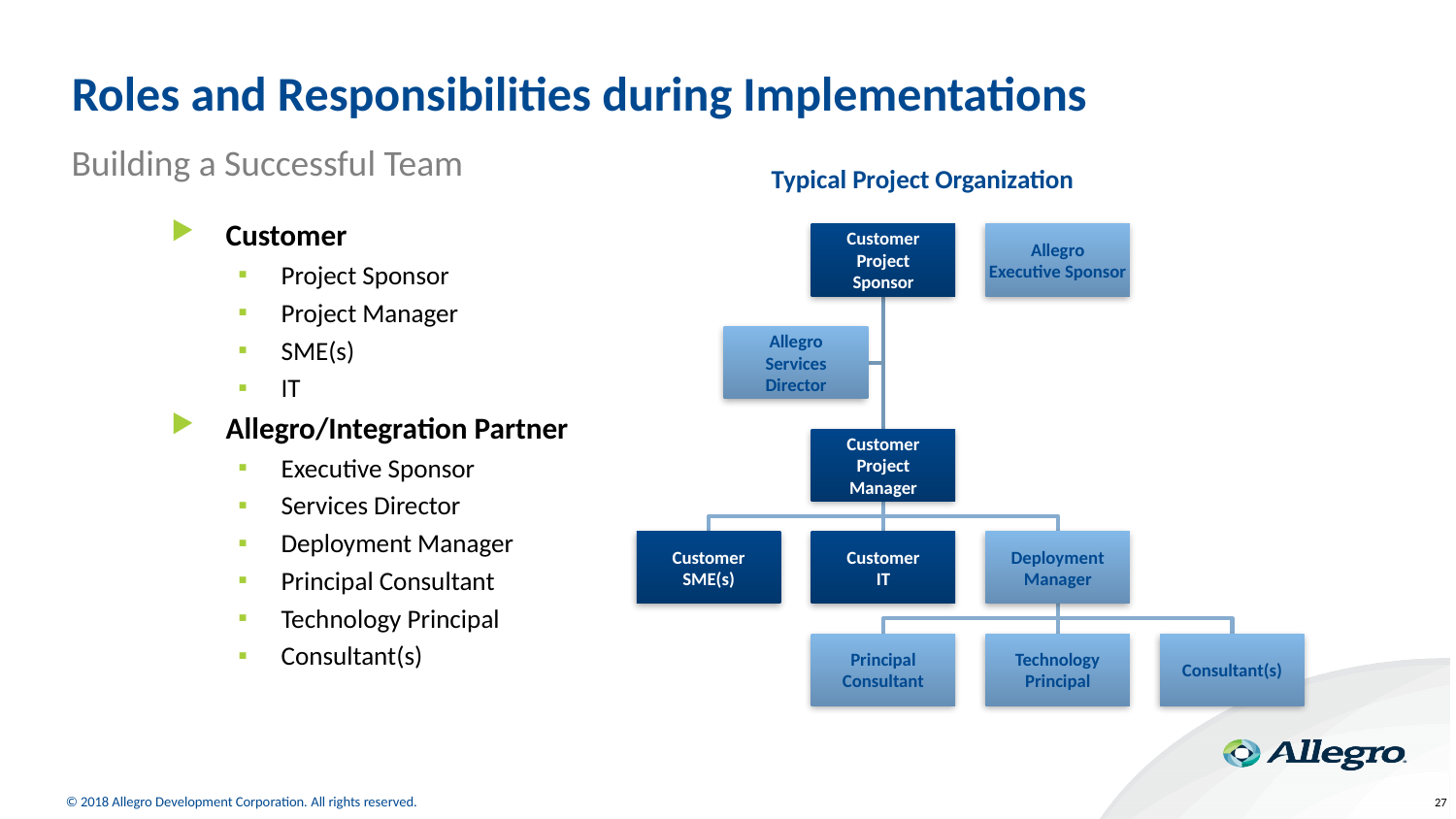

# Roles and Responsibilities during Implementations
Building a Successful Team
Typical Project Organization
Customer
Project
Sponsor
Customer
Project
Manager
Customer
SME(s)
Customer
IT
Deployment Manager
Principal Consultant
Technology Principal
Consultant(s)
Allegro
Services
Director
Allegro
Executive Sponsor
Customer
Project Sponsor
Project Manager
SME(s)
IT
Allegro/Integration Partner
Executive Sponsor
Services Director
Deployment Manager
Principal Consultant
Technology Principal
Consultant(s)